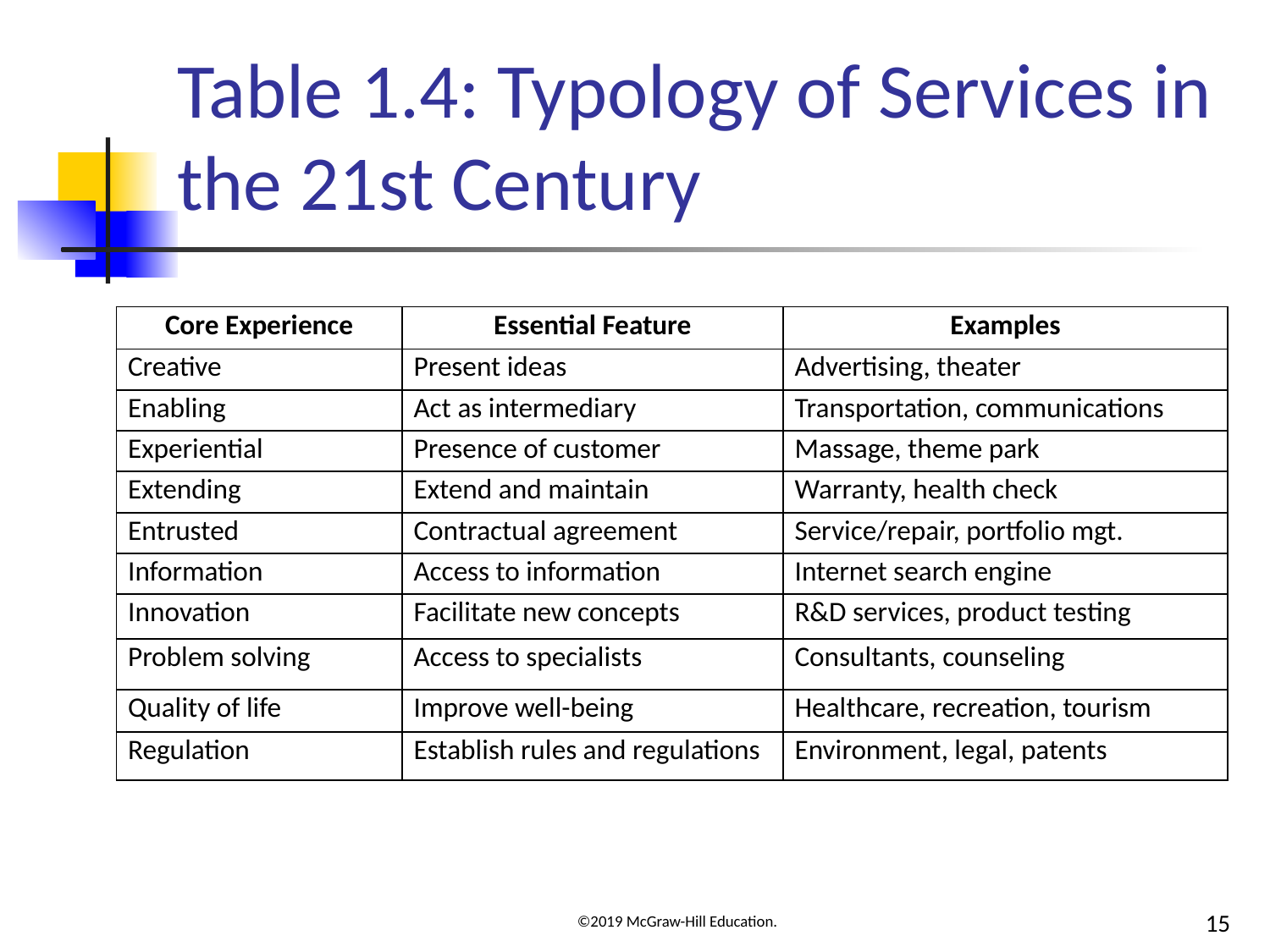

# Table 1.4: Typology of Services in the 21st Century
| Core Experience | Essential Feature | Examples |
| --- | --- | --- |
| Creative | Present ideas | Advertising, theater |
| Enabling | Act as intermediary | Transportation, communications |
| Experiential | Presence of customer | Massage, theme park |
| Extending | Extend and maintain | Warranty, health check |
| Entrusted | Contractual agreement | Service/repair, portfolio mgt. |
| Information | Access to information | Internet search engine |
| Innovation | Facilitate new concepts | R&D services, product testing |
| Problem solving | Access to specialists | Consultants, counseling |
| Quality of life | Improve well-being | Healthcare, recreation, tourism |
| Regulation | Establish rules and regulations | Environment, legal, patents |